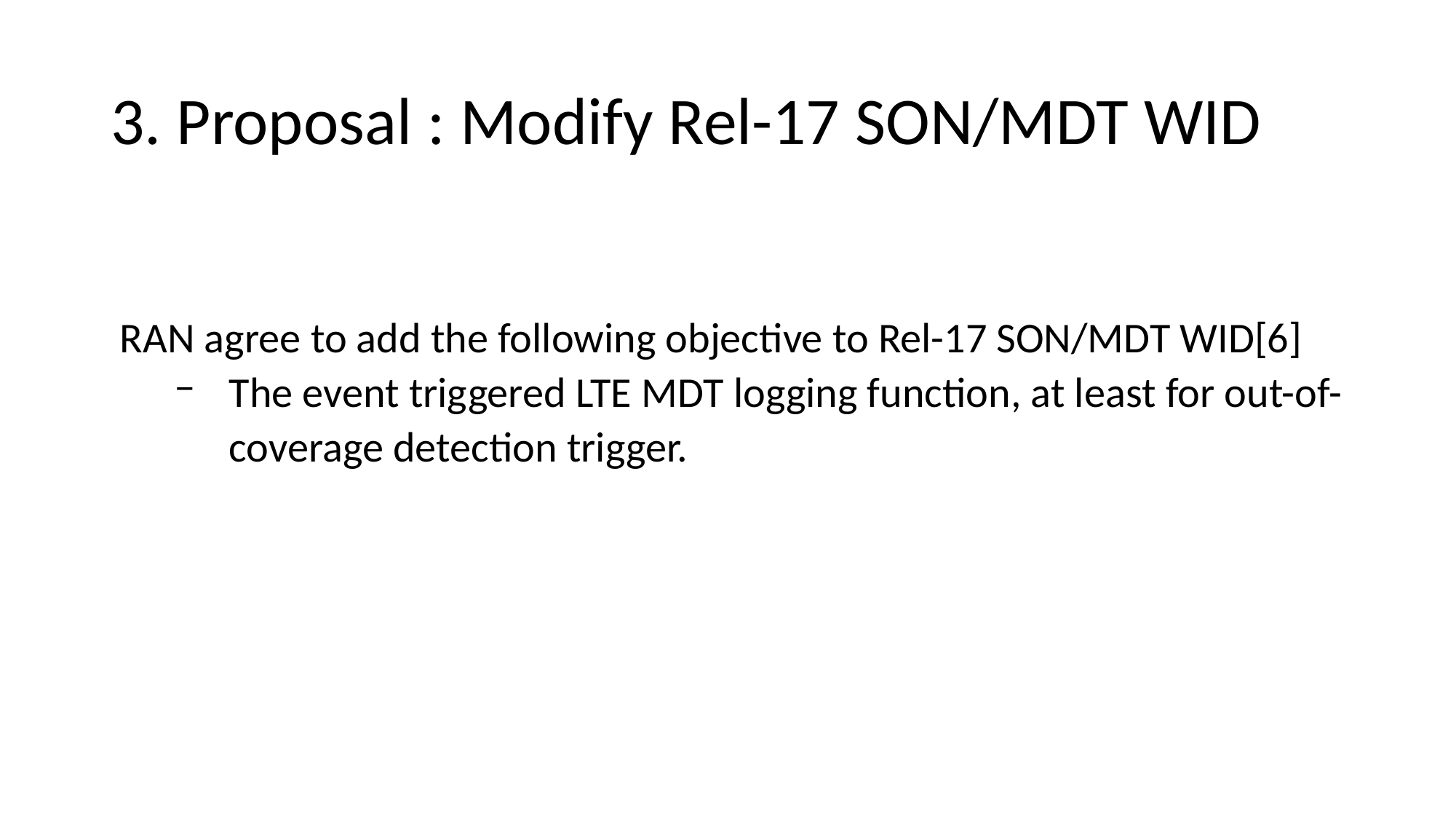

# 3. Proposal : Modify Rel-17 SON/MDT WID
RAN agree to add the following objective to Rel-17 SON/MDT WID[6]
The event triggered LTE MDT logging function, at least for out-of-coverage detection trigger.